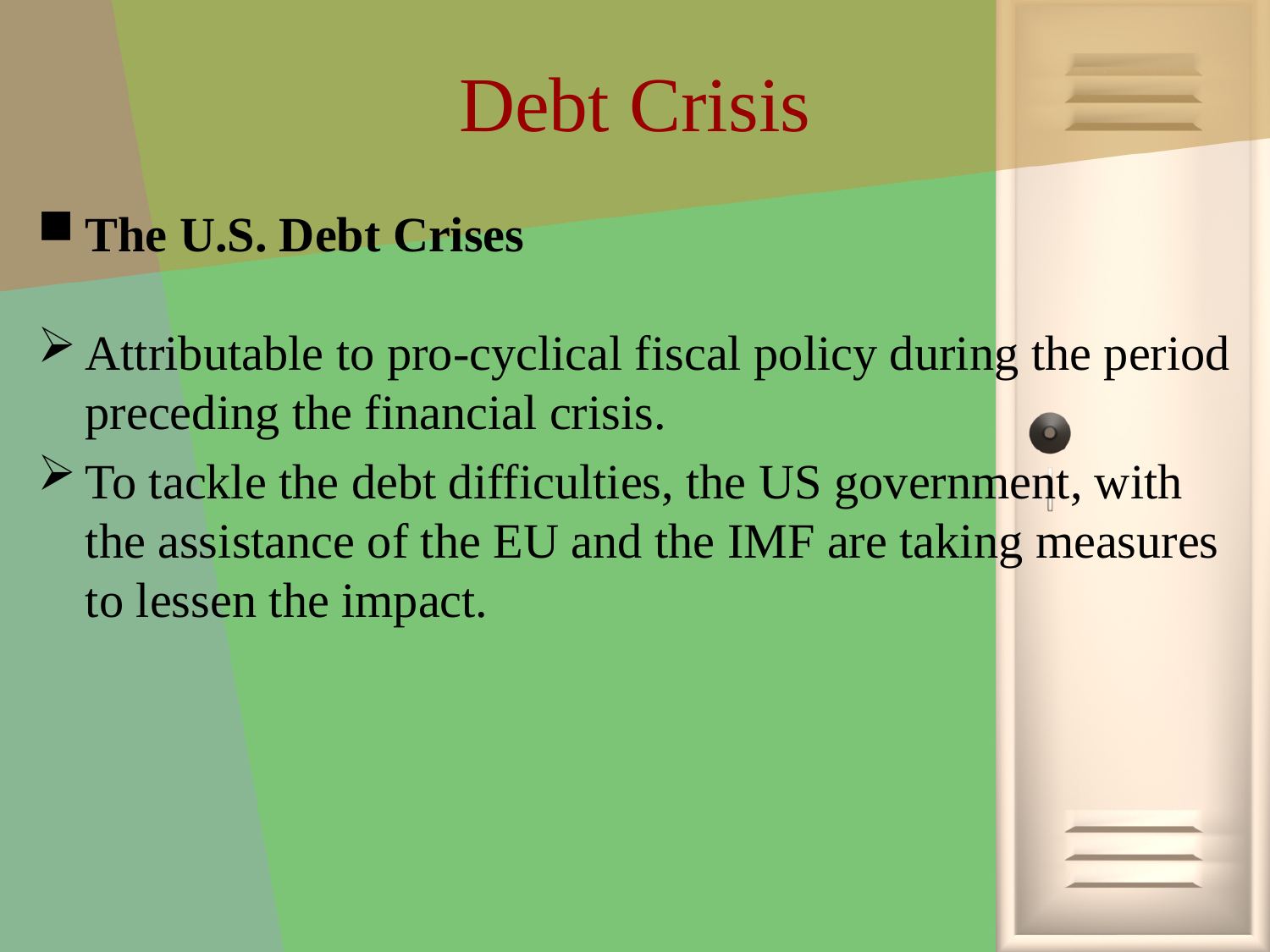

# Debt Crisis
The U.S. Debt Crises

Attributable to pro-cyclical fiscal policy during the period preceding the financial crisis.
To tackle the debt difficulties, the US government, with the assistance of the EU and the IMF are taking measures to lessen the impact.